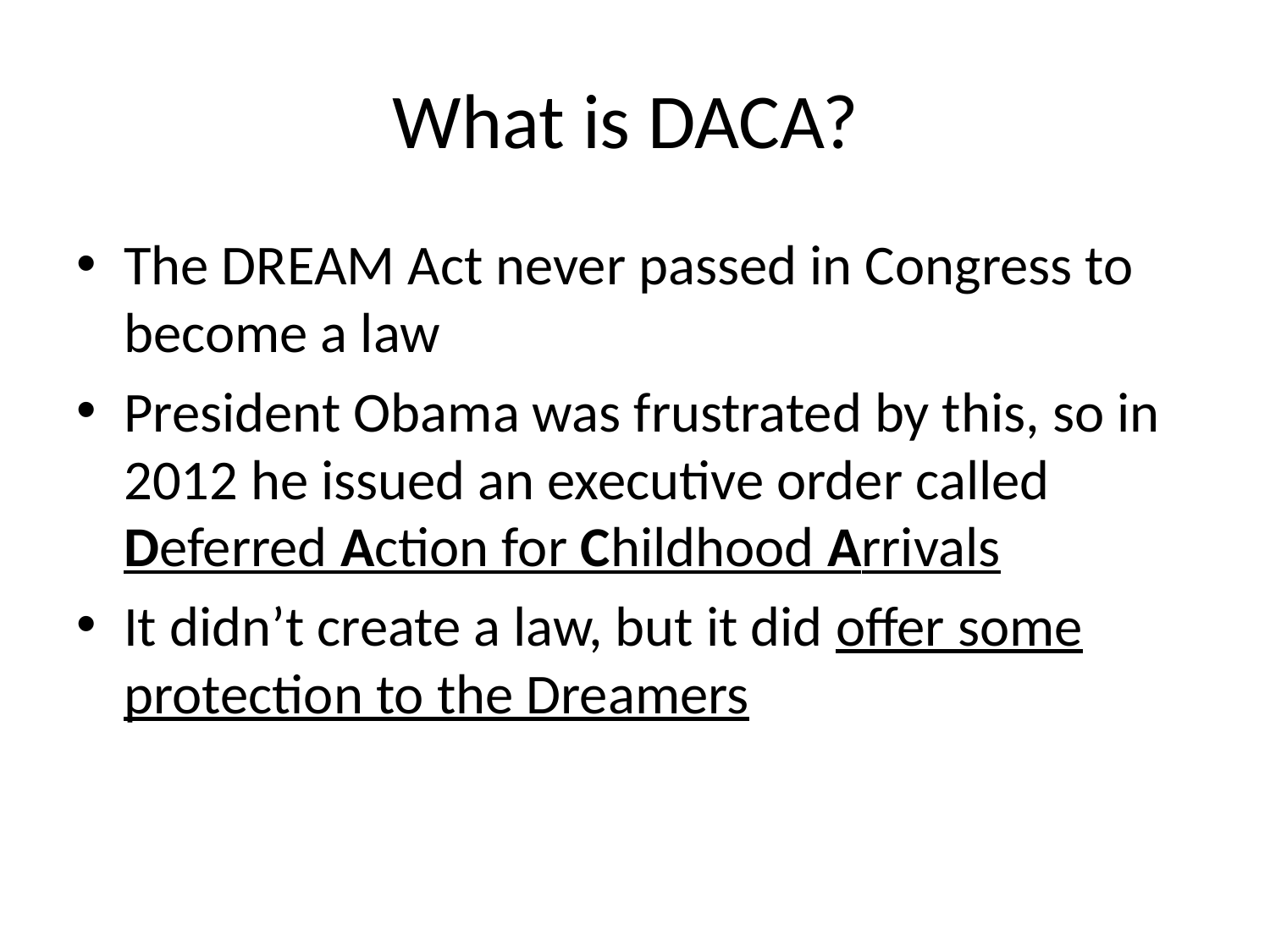

# What is DACA?
The DREAM Act never passed in Congress to become a law
President Obama was frustrated by this, so in 2012 he issued an executive order called Deferred Action for Childhood Arrivals
It didn’t create a law, but it did offer some protection to the Dreamers